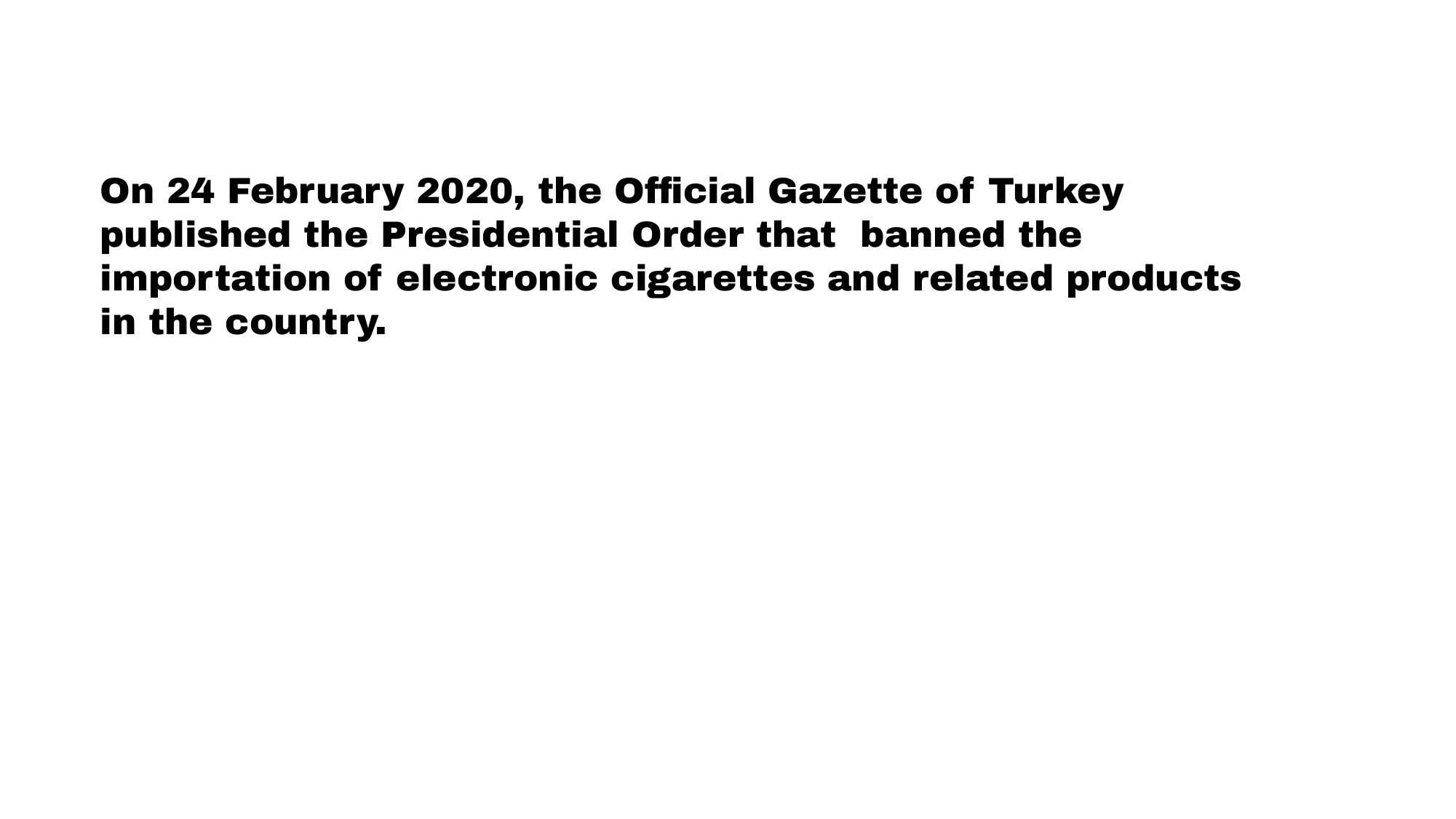

On 24 February 2020, the Official Gazette of Turkey published the Presidential Order that  banned the importation of electronic cigarettes and related products in the country.